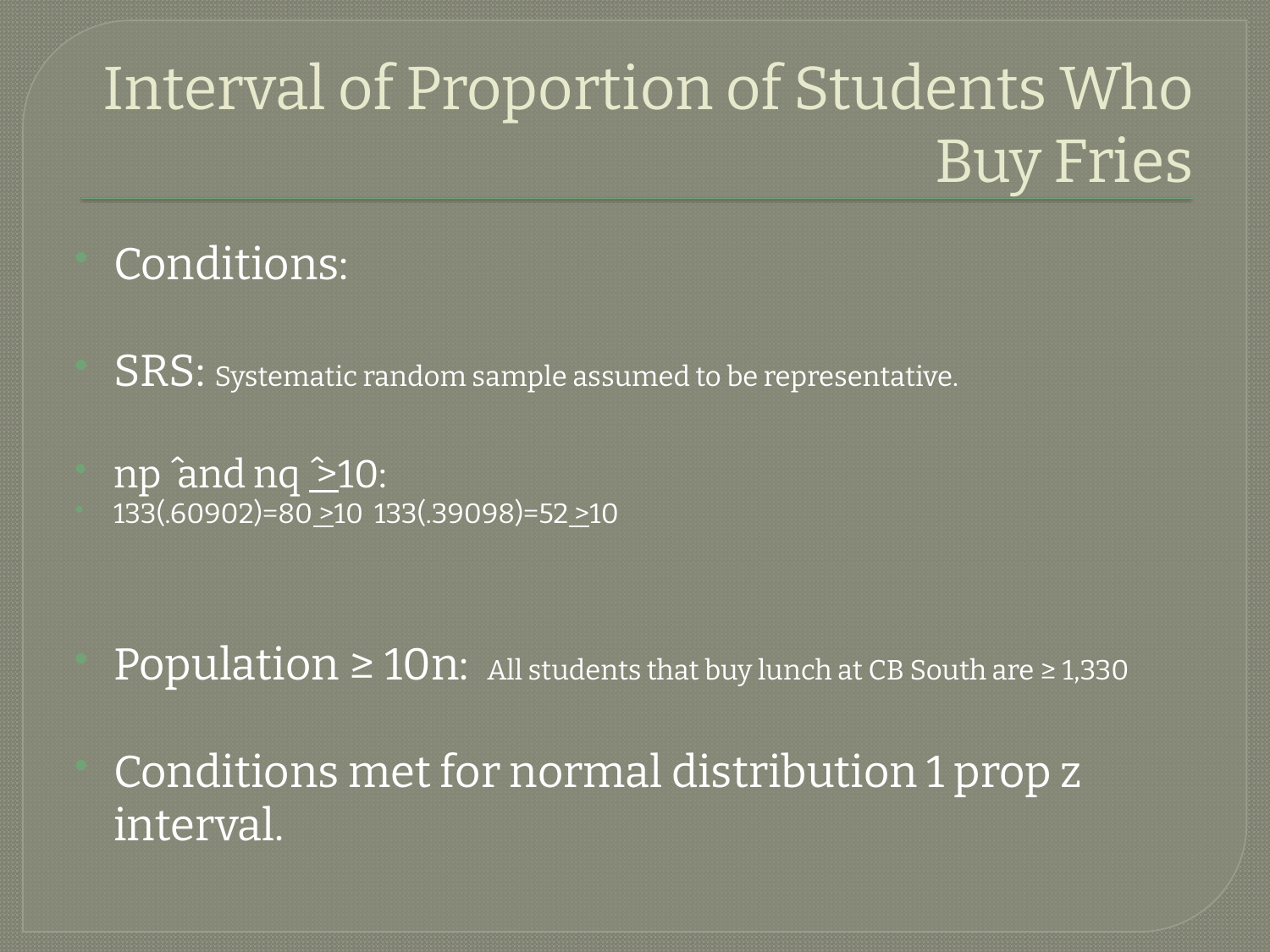

# Interval of Proportion of Students Who Buy Fries
Conditions:

SRS: Systematic random sample assumed to be representative.

np ̂ and nq ̂ >10:
133(.60902)=80 >10  133(.39098)=52 >10

Population ≥ 10n:  All students that buy lunch at CB South are ≥ 1,330

Conditions met for normal distribution 1 prop z interval.